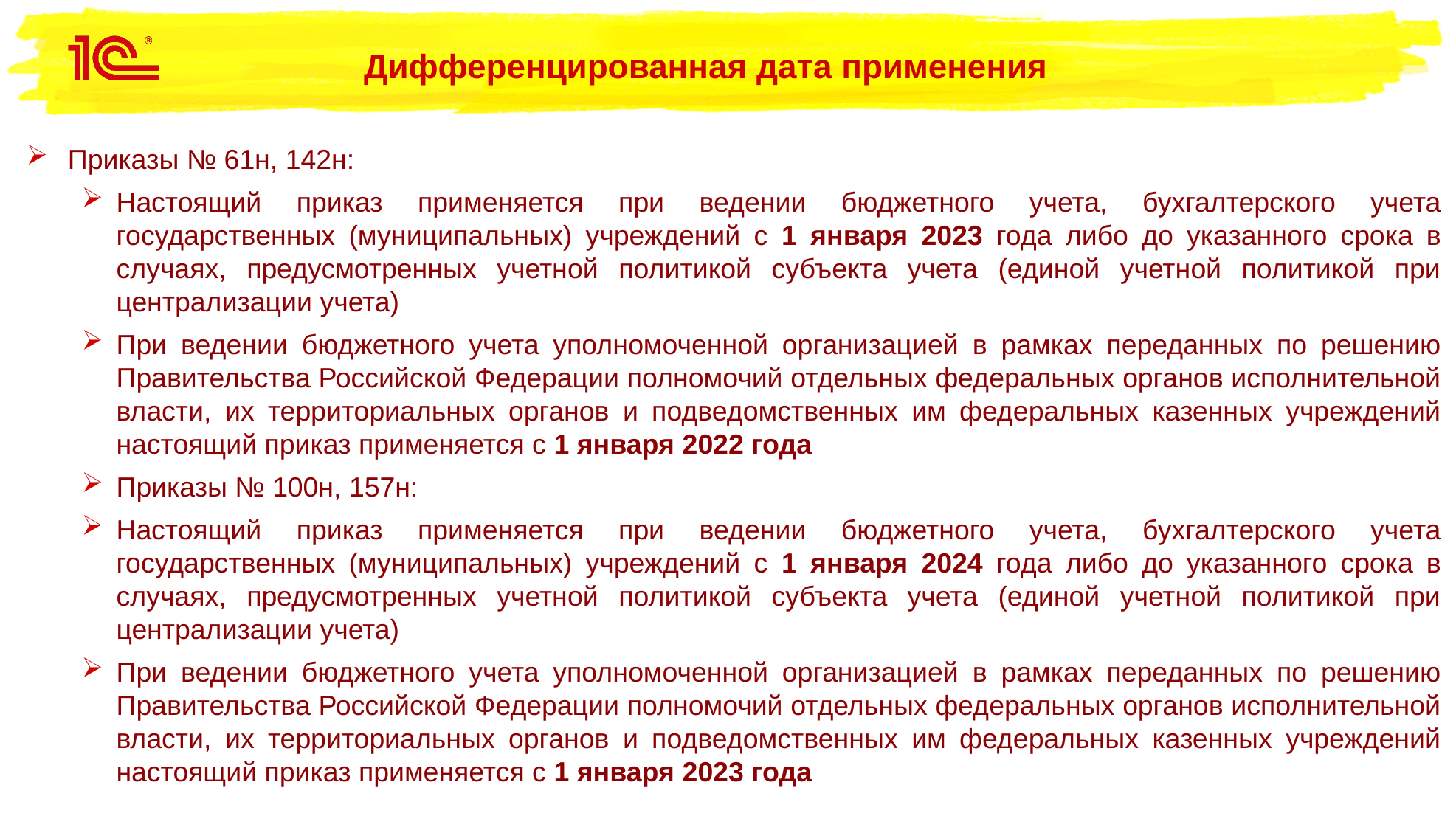

# Дифференцированная дата применения
Приказы № 61н, 142н:
Настоящий приказ применяется при ведении бюджетного учета, бухгалтерского учета государственных (муниципальных) учреждений с 1 января 2023 года либо до указанного срока в случаях, предусмотренных учетной политикой субъекта учета (единой учетной политикой при централизации учета)
При ведении бюджетного учета уполномоченной организацией в рамках переданных по решению Правительства Российской Федерации полномочий отдельных федеральных органов исполнительной власти, их территориальных органов и подведомственных им федеральных казенных учреждений настоящий приказ применяется с 1 января 2022 года
Приказы № 100н, 157н:
Настоящий приказ применяется при ведении бюджетного учета, бухгалтерского учета государственных (муниципальных) учреждений с 1 января 2024 года либо до указанного срока в случаях, предусмотренных учетной политикой субъекта учета (единой учетной политикой при централизации учета)
При ведении бюджетного учета уполномоченной организацией в рамках переданных по решению Правительства Российской Федерации полномочий отдельных федеральных органов исполнительной власти, их территориальных органов и подведомственных им федеральных казенных учреждений настоящий приказ применяется с 1 января 2023 года